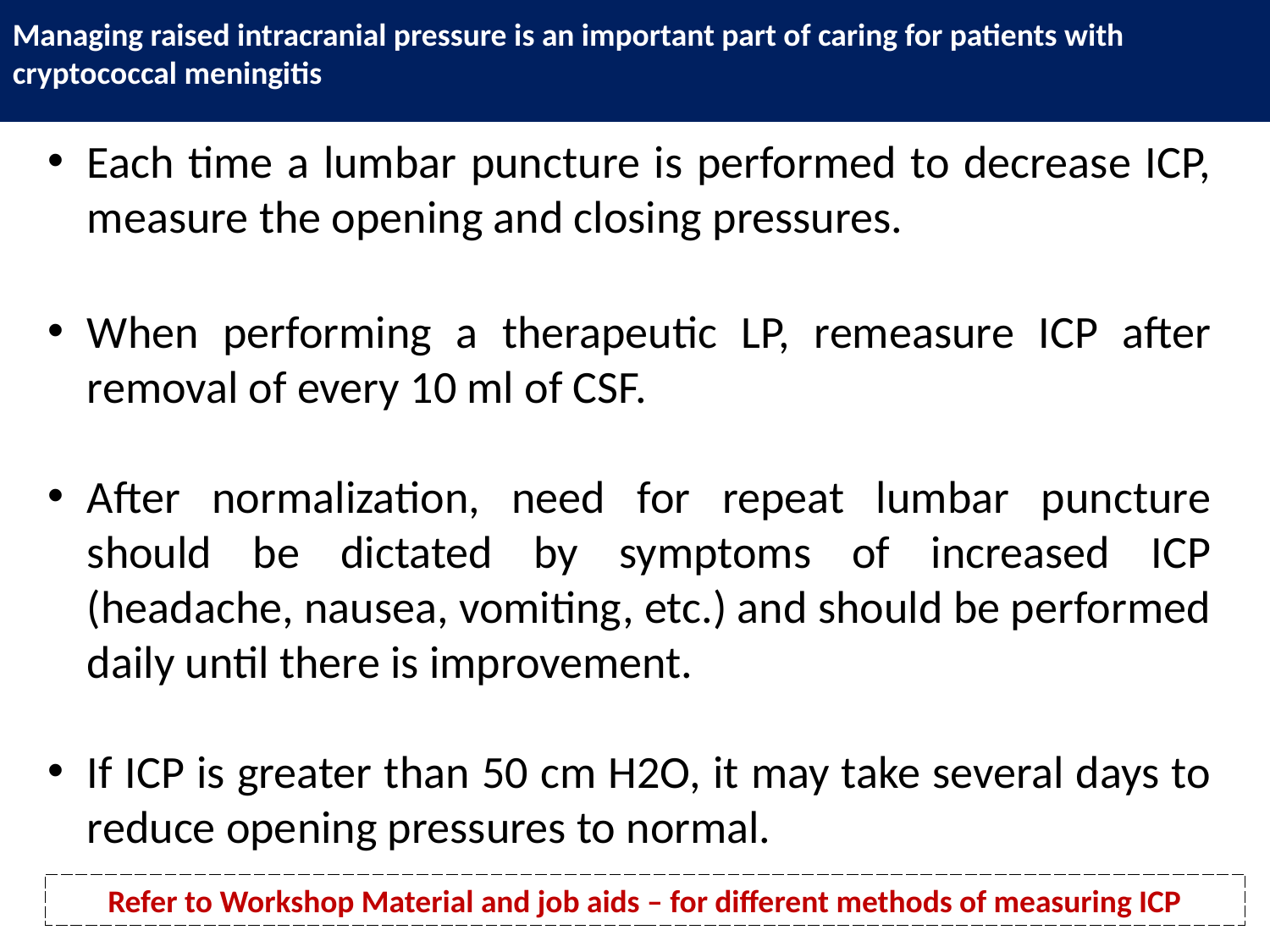

Managing raised intracranial pressure is an important part of caring for patients with cryptococcal meningitis

Each time a lumbar puncture is performed to decrease ICP, measure the opening and closing pressures.
When performing a therapeutic LP, remeasure ICP after removal of every 10 ml of CSF.

After normalization, need for repeat lumbar puncture should be dictated by symptoms of increased ICP (headache, nausea, vomiting, etc.) and should be performed daily until there is improvement.

If ICP is greater than 50 cm H2O, it may take several days to reduce opening pressures to normal.

Refer to Workshop Material and job aids – for different methods of measuring ICP